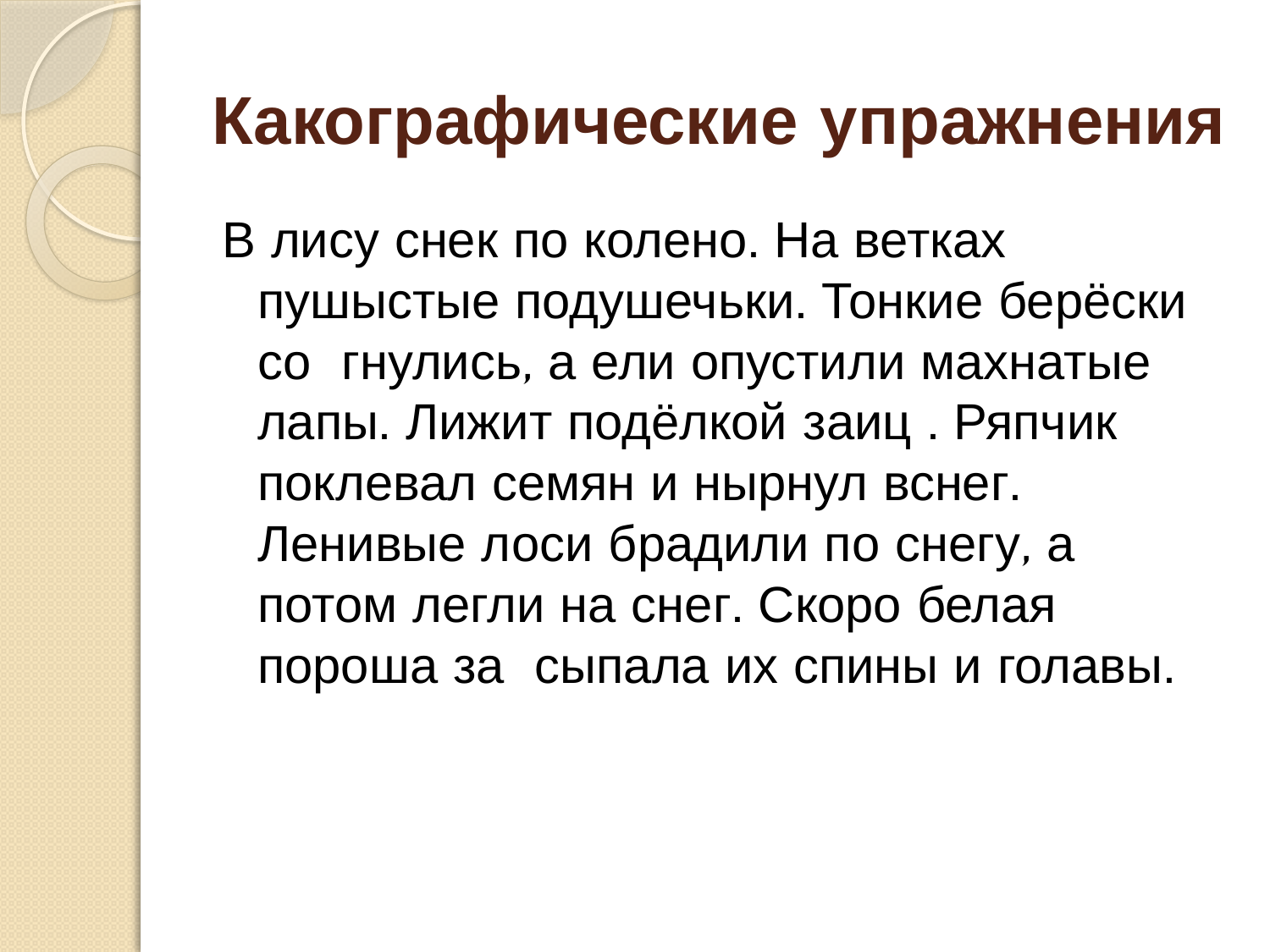

# Какографические упражнения
В лису снек по колено. На ветках пушыстые подушечьки. Тонкие берёски со  гнулись, а ели опустили махнатые лапы. Лижит подёлкой заиц . Ряпчик поклевал семян и нырнул вснег. Ленивые лоси брадили по снегу, а потом легли на снег. Скоро белая пороша за  сыпала их спины и голавы.